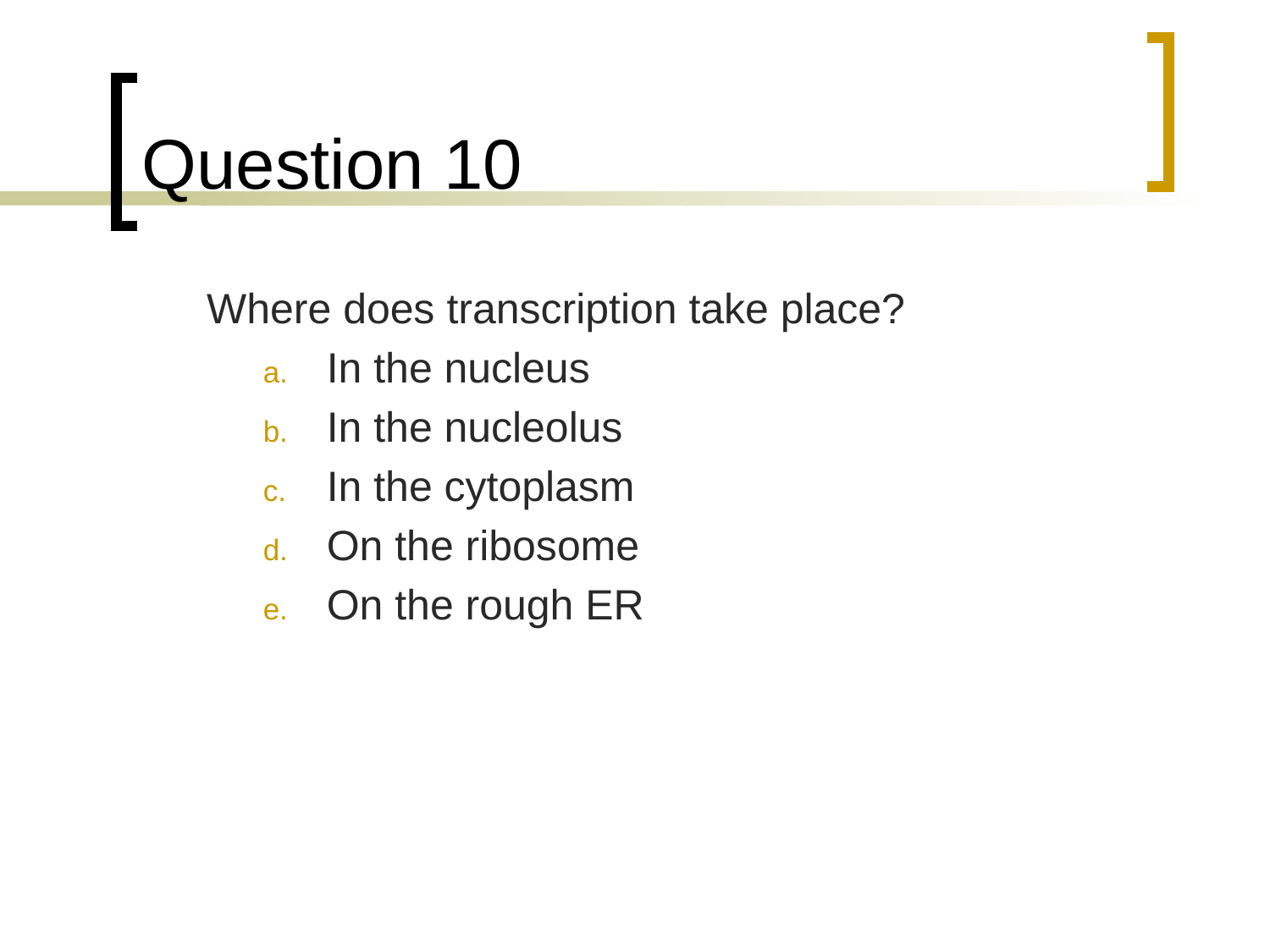

# Question 10
	Where does transcription take place?
In the nucleus
In the nucleolus
In the cytoplasm
On the ribosome
On the rough ER